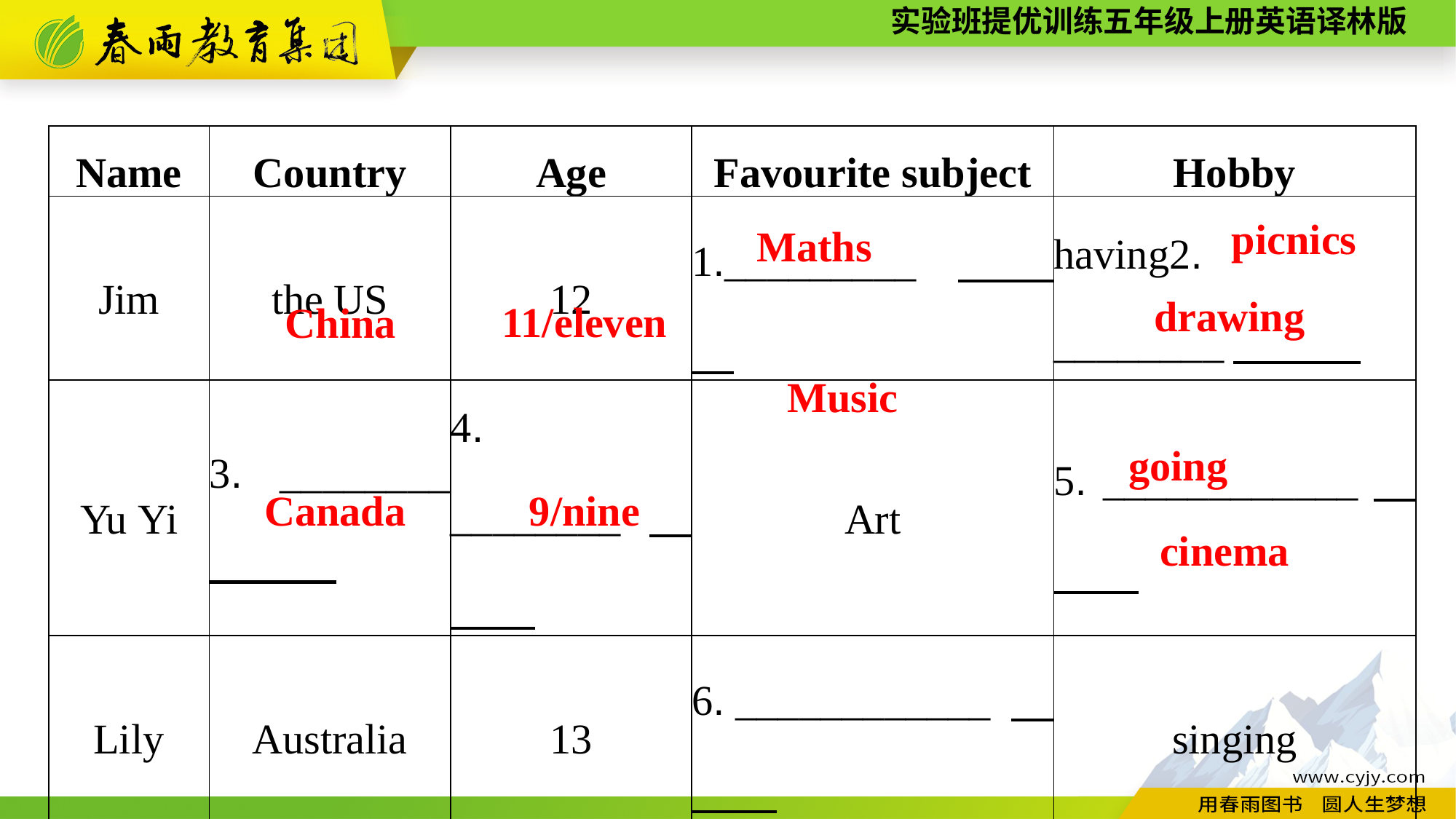

| Name | Country | Age | Favourite subject | Hobby |
| --- | --- | --- | --- | --- |
| Jim | the US | 12 | 1.\_\_\_\_\_\_\_\_\_ | having2. \_\_\_\_\_\_\_\_ |
| Yu Yi | 3. \_\_\_\_\_\_\_\_ | 4. \_\_\_\_\_\_\_\_ | Art | 5. \_\_\_\_\_\_\_\_\_\_\_\_ |
| Lily | Australia | 13 | 6. \_\_\_\_\_\_\_\_\_\_\_\_ | singing |
| Grace | 7. \_\_\_\_\_\_\_\_ | 8. \_\_\_\_\_\_\_\_ | PE | 9.　　 　 to the 10. \_\_\_\_\_\_\_\_\_ |
picnics
Maths
drawing
11/eleven
China
Music
going
Canada
9/nine
cinema